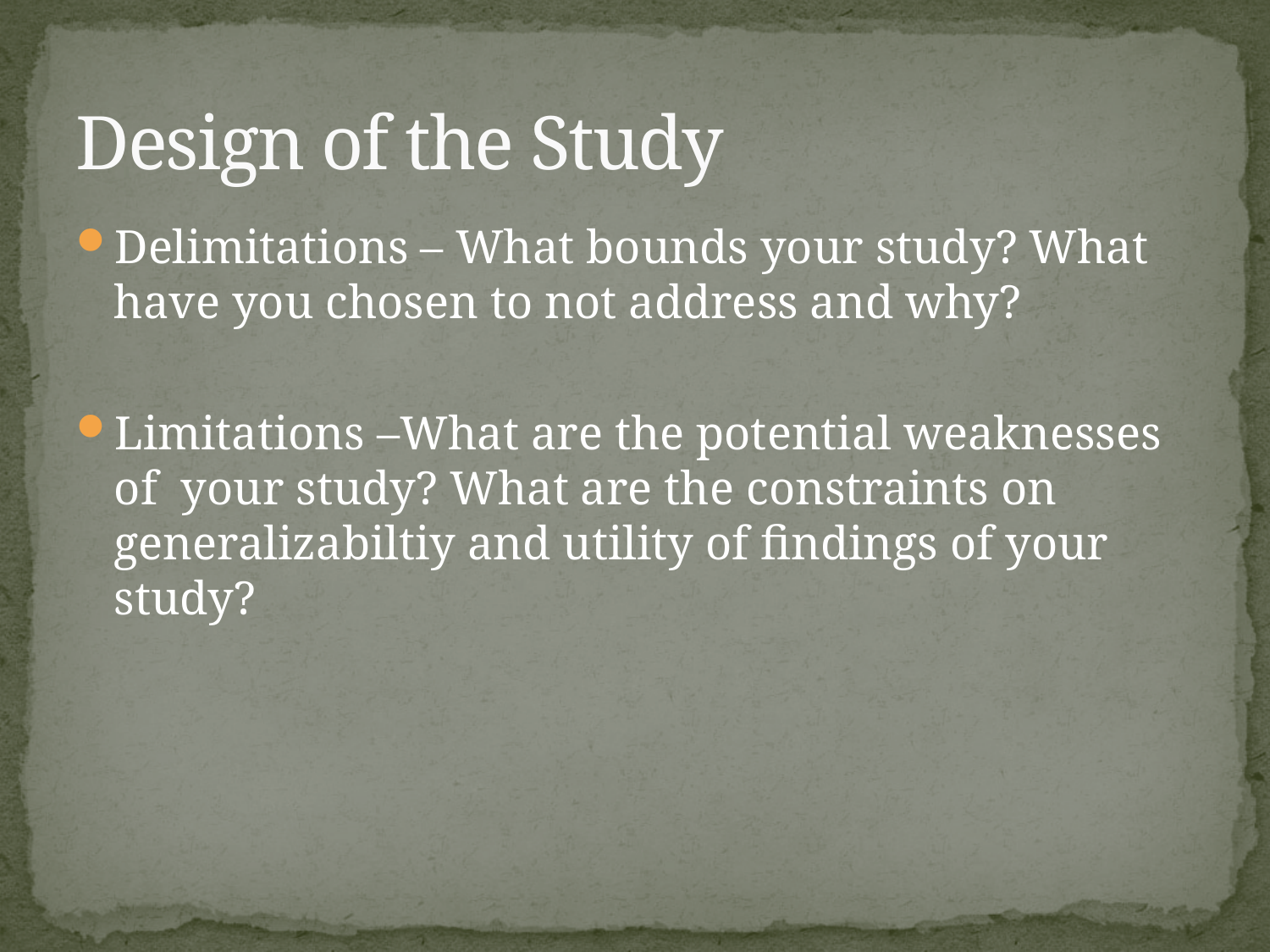

# Design of the Study
Delimitations – What bounds your study? What have you chosen to not address and why?

Limitations –What are the potential weaknesses of  your study? What are the constraints on generalizabiltiy and utility of findings of your study?